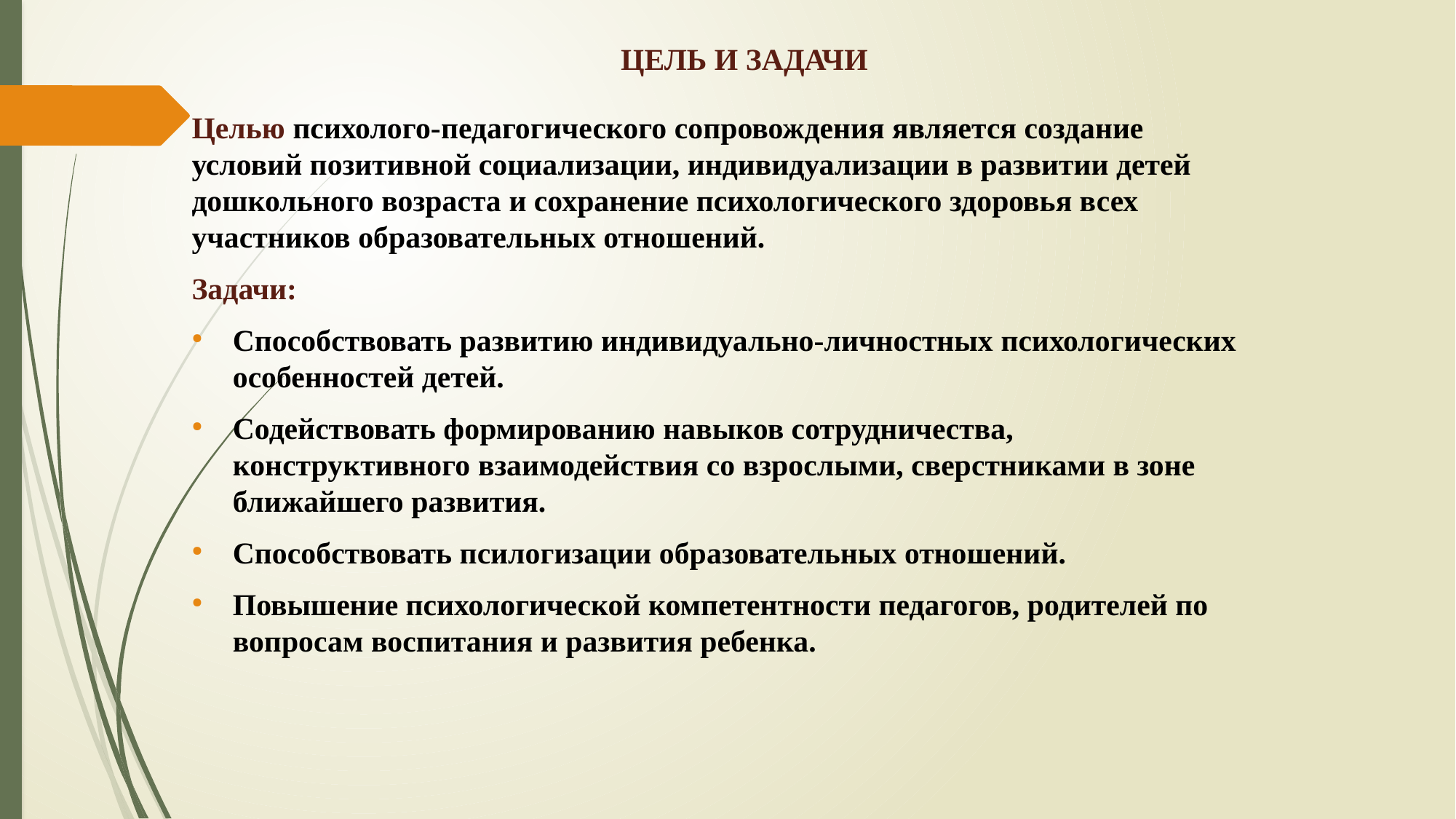

# ЦЕЛЬ И ЗАДАЧИ
Целью психолого-педагогического сопровождения является создание условий позитивной социализации, индивидуализации в развитии детей дошкольного возраста и сохранение психологического здоровья всех участников образовательных отношений.
Задачи:
Способствовать развитию индивидуально-личностных психологических особенностей детей.
Содействовать формированию навыков сотрудничества, конструктивного взаимодействия со взрослыми, сверстниками в зоне ближайшего развития.
Способствовать псилогизации образовательных отношений.
Повышение психологической компетентности педагогов, родителей по вопросам воспитания и развития ребенка.